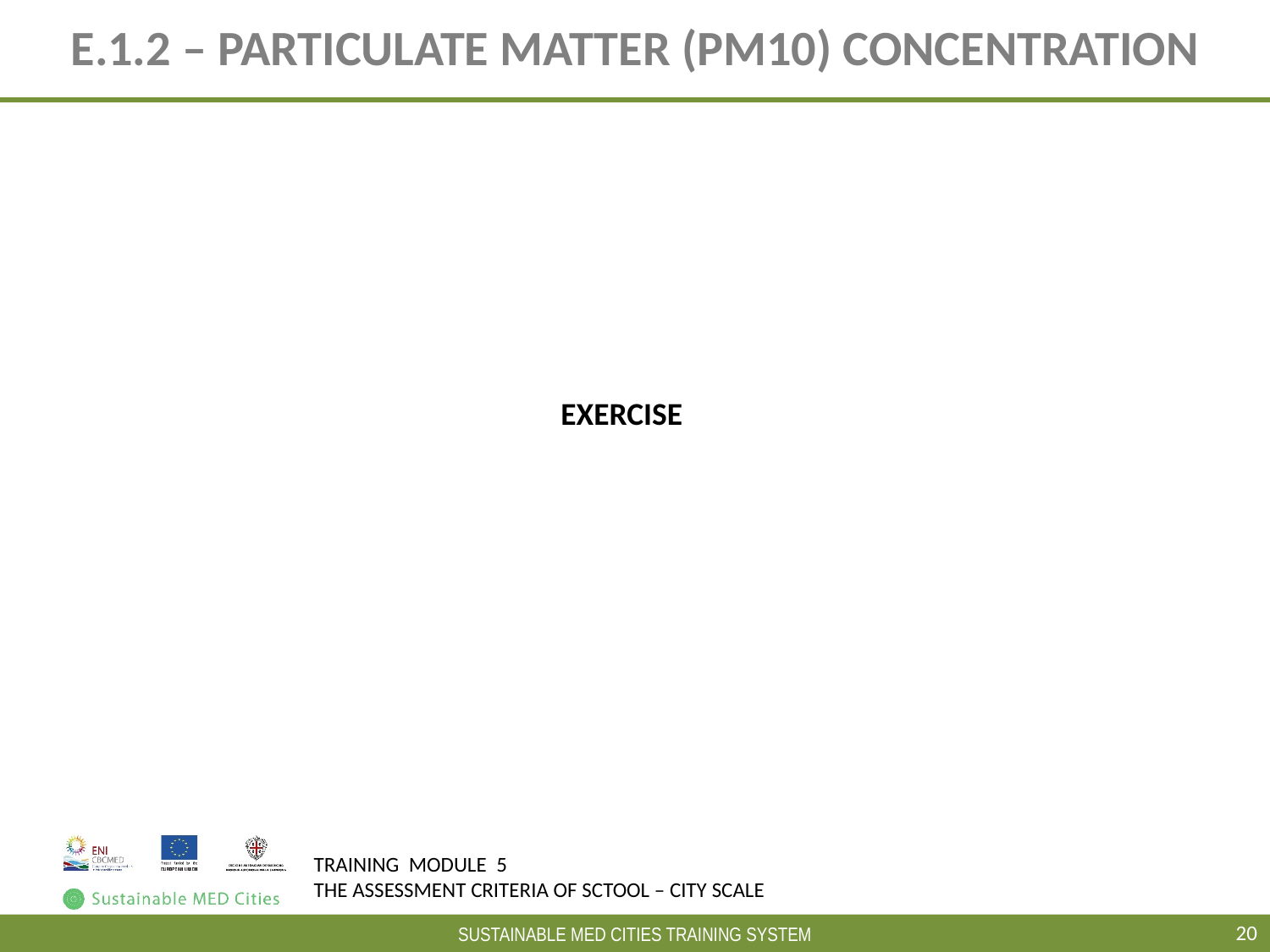

# E.1.2 – PARTICULATE MATTER (PM10) CONCENTRATION

EXERCISE
20